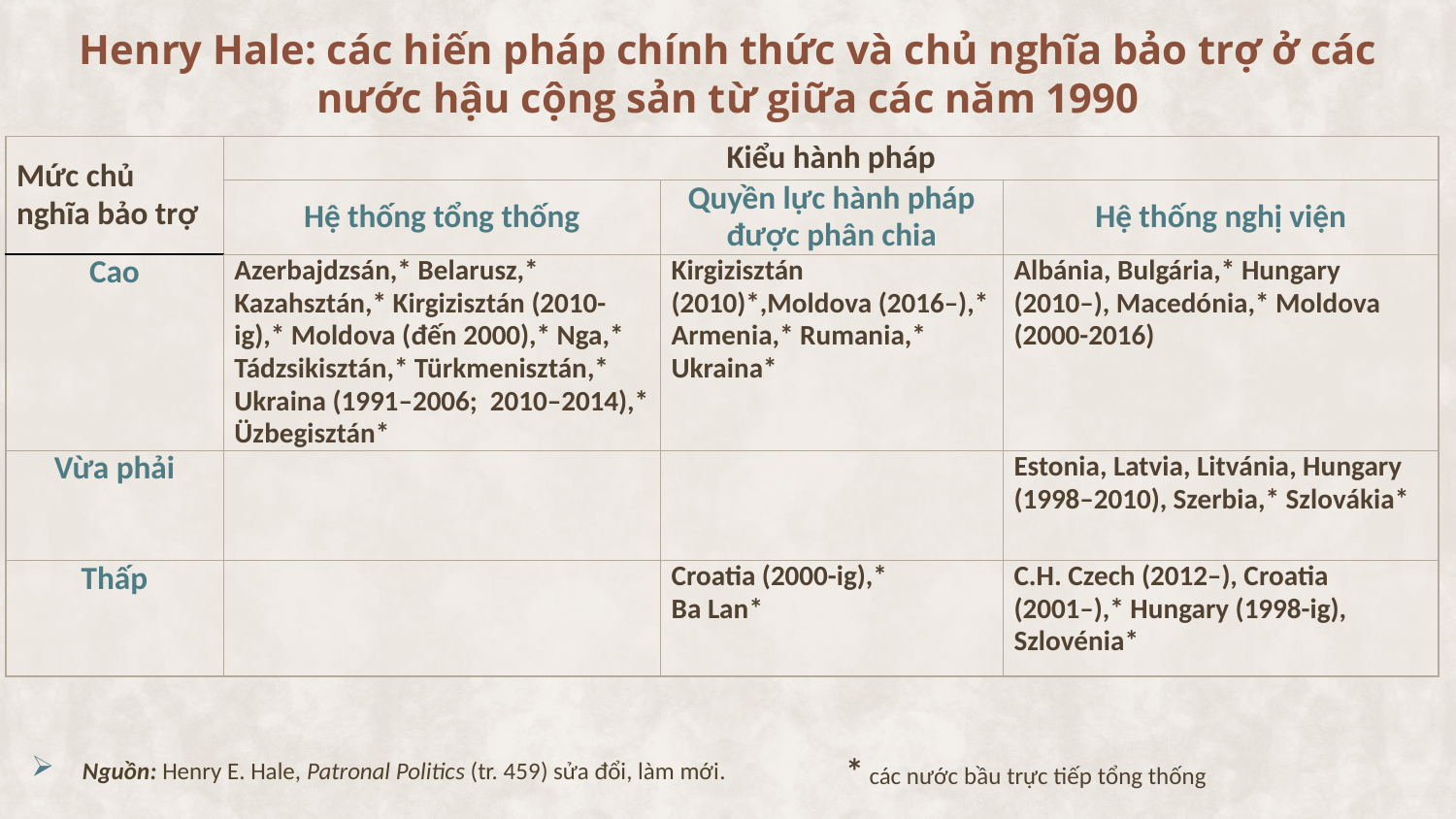

Henry Hale: các hiến pháp chính thức và chủ nghĩa bảo trợ ở các nước hậu cộng sản từ giữa các năm 1990
| Mức chủ nghĩa bảo trợ | Kiểu hành pháp |  |  |
| --- | --- | --- | --- |
|  | Hệ thống tổng thống | Quyền lực hành pháp được phân chia | Hệ thống nghị viện |
| Cao | Azerbajdzsán,\* Belarusz,\* Kazahsztán,\* Kirgizisztán (2010-ig),\* Moldova (đến 2000),\* Nga,\* Tádzsikisztán,\* Türkmenisztán,\* Ukraina (1991–2006; 2010–2014),\* Üzbegisztán\* | Kirgizisztán (2010)\*,Moldova (2016–),\* Armenia,\* Rumania,\* Ukraina\* | Albánia, Bulgária,\* Hungary (2010–), Macedónia,\* Moldova (2000-2016) |
| Vừa phải |  |  | Estonia, Latvia, Litvánia, Hungary (1998–2010), Szerbia,\* Szlovákia\* |
| Thấp |  | Croatia (2000-ig),\* Ba Lan\* | C.H. Czech (2012–), Croatia (2001–),\* Hungary (1998-ig), Szlovénia\* |
* các nước bầu trực tiếp tổng thống
 Nguồn: Henry E. Hale, Patronal Politics (tr. 459) sửa đổi, làm mới.